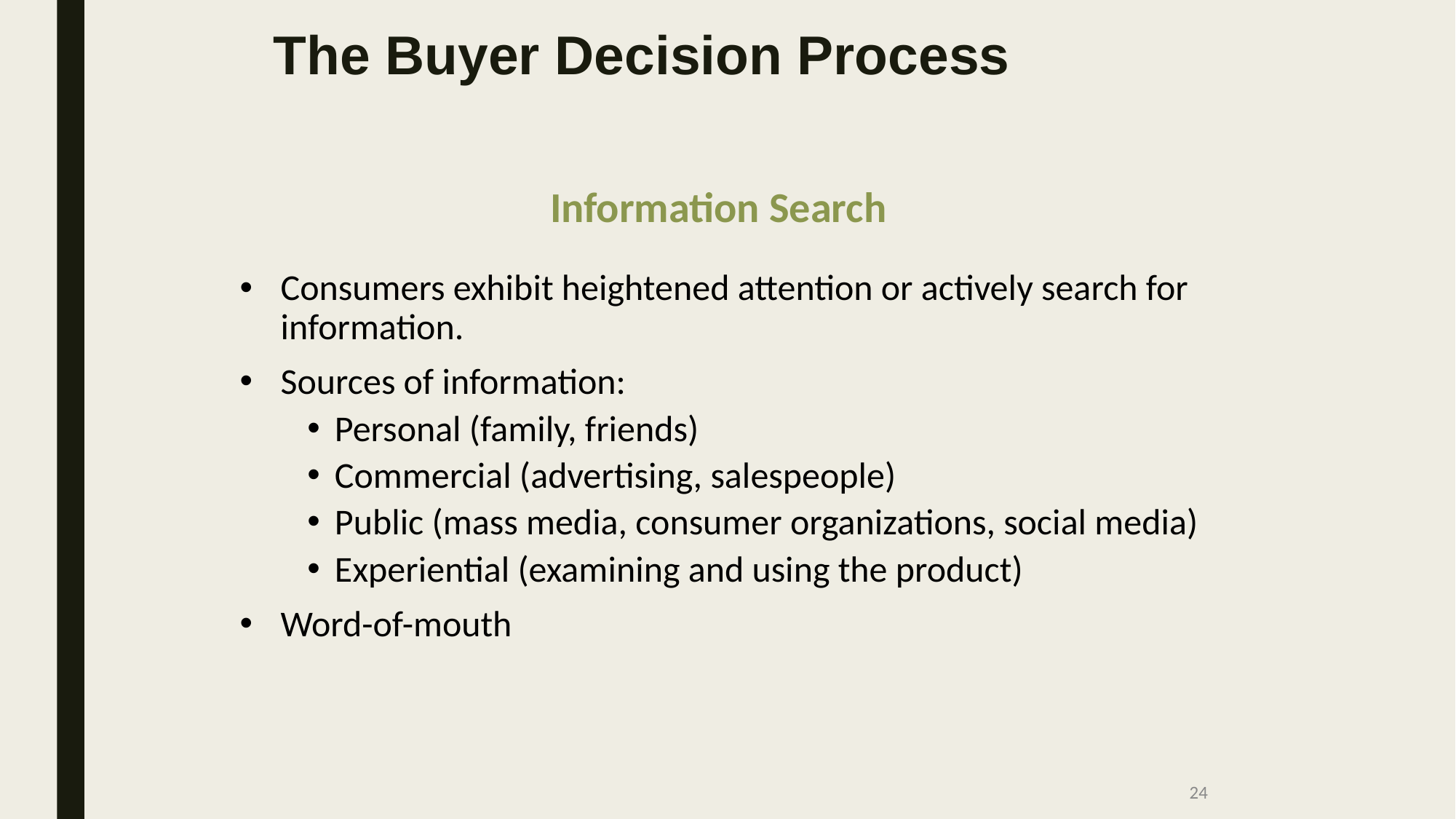

# The Buyer Decision Process

Information Search
Consumers exhibit heightened attention or actively search for information.
Sources of information:
Personal (family, friends)
Commercial (advertising, salespeople)
Public (mass media, consumer organizations, social media)
Experiential (examining and using the product)
Word-of-mouth
24